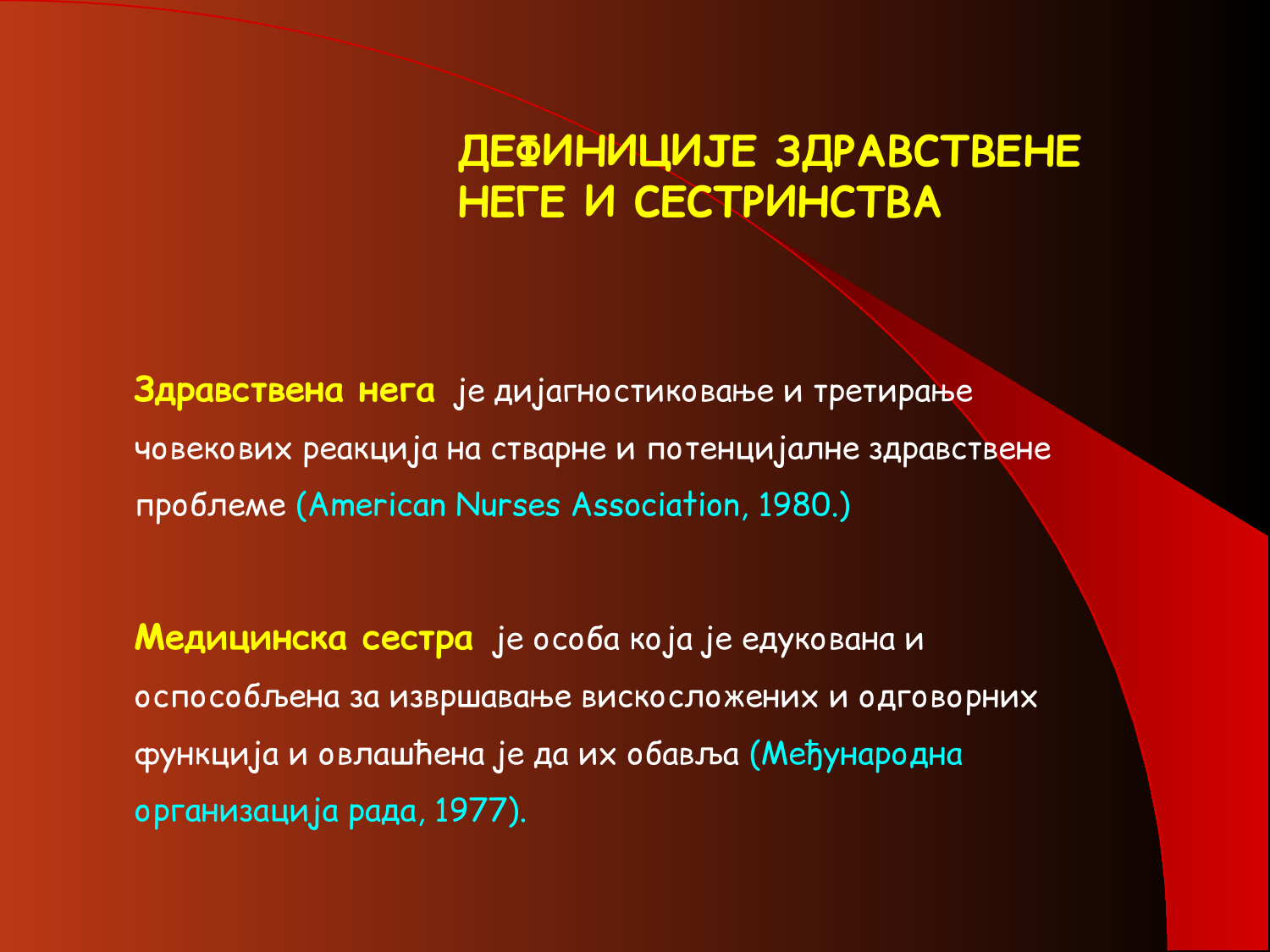

# ДЕФИНИЦИЈЕ ЗДРАВСТВЕНЕ НЕГЕ И СЕСТРИНСТВА
	Здравствена нега  је дијагностиковање и третирање човекових реакција на стварне и потенцијалне здравствене проблеме (American Nurses Association, 1980.)

	Медицинска сестра  је особа која је едукована и оспособљена за извршавање вискосложених и одговорних функција и овлашћена је да их обавља (Међународна организација рада, 1977).